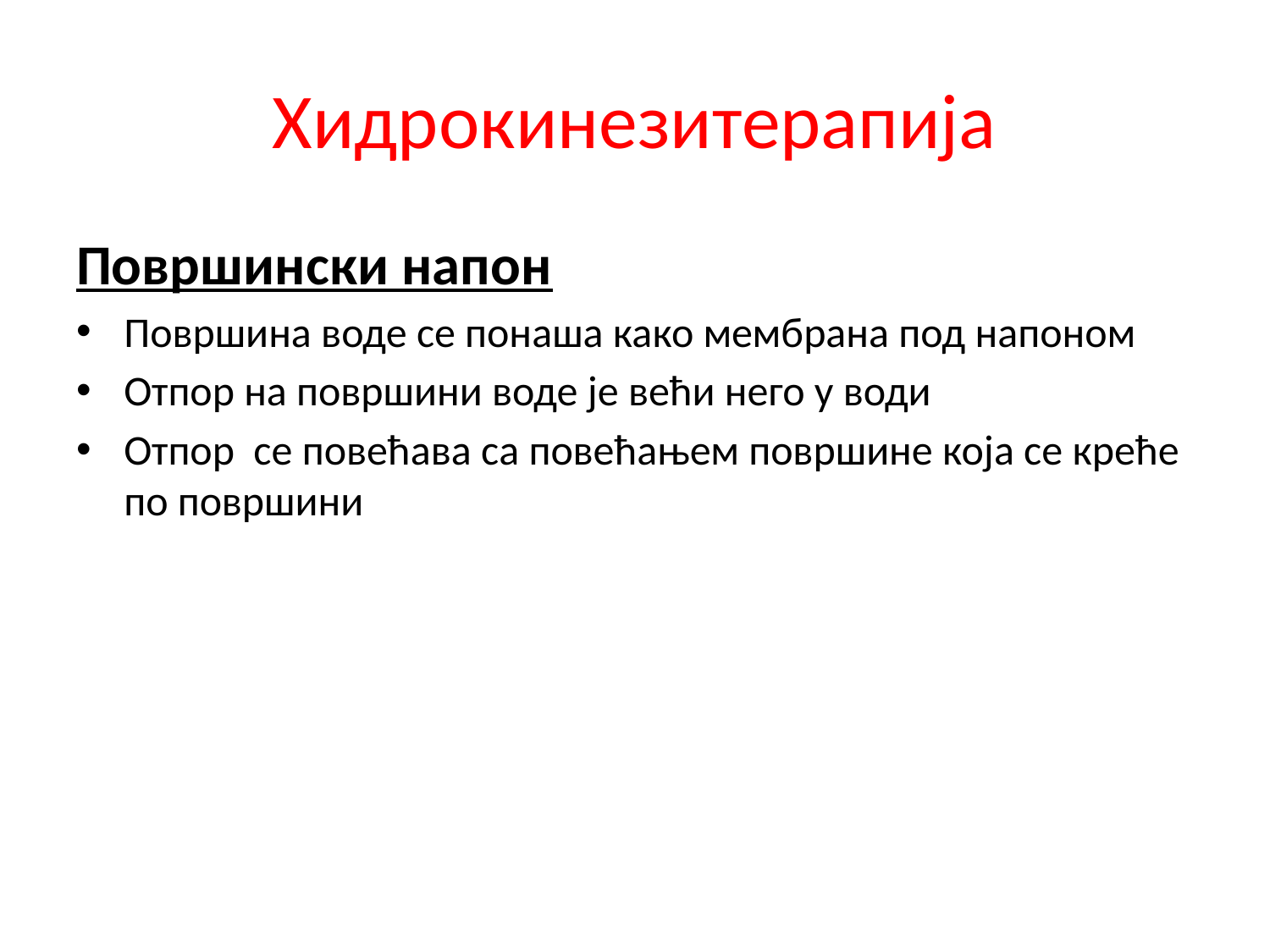

# Хидрокинезитерапија
Површински напон
Површина воде се понаша како мембрана под напоном
Отпор на површини воде је већи него у води
Отпор  се повећава са повећањем површине која се креће по површини